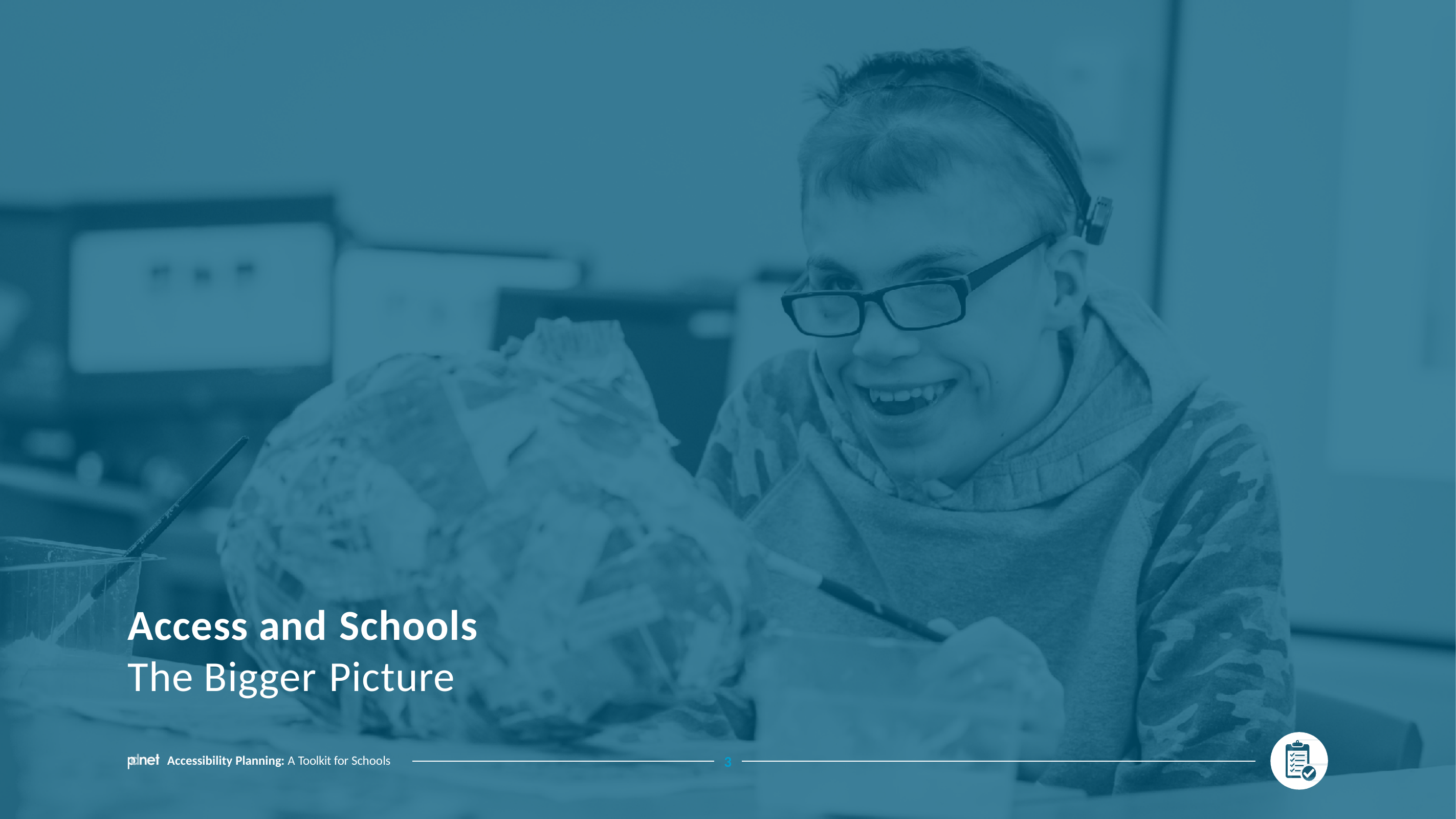

# Access and Schools
The Bigger Picture

Accessibility Planning: A Toolkit for Schools
3